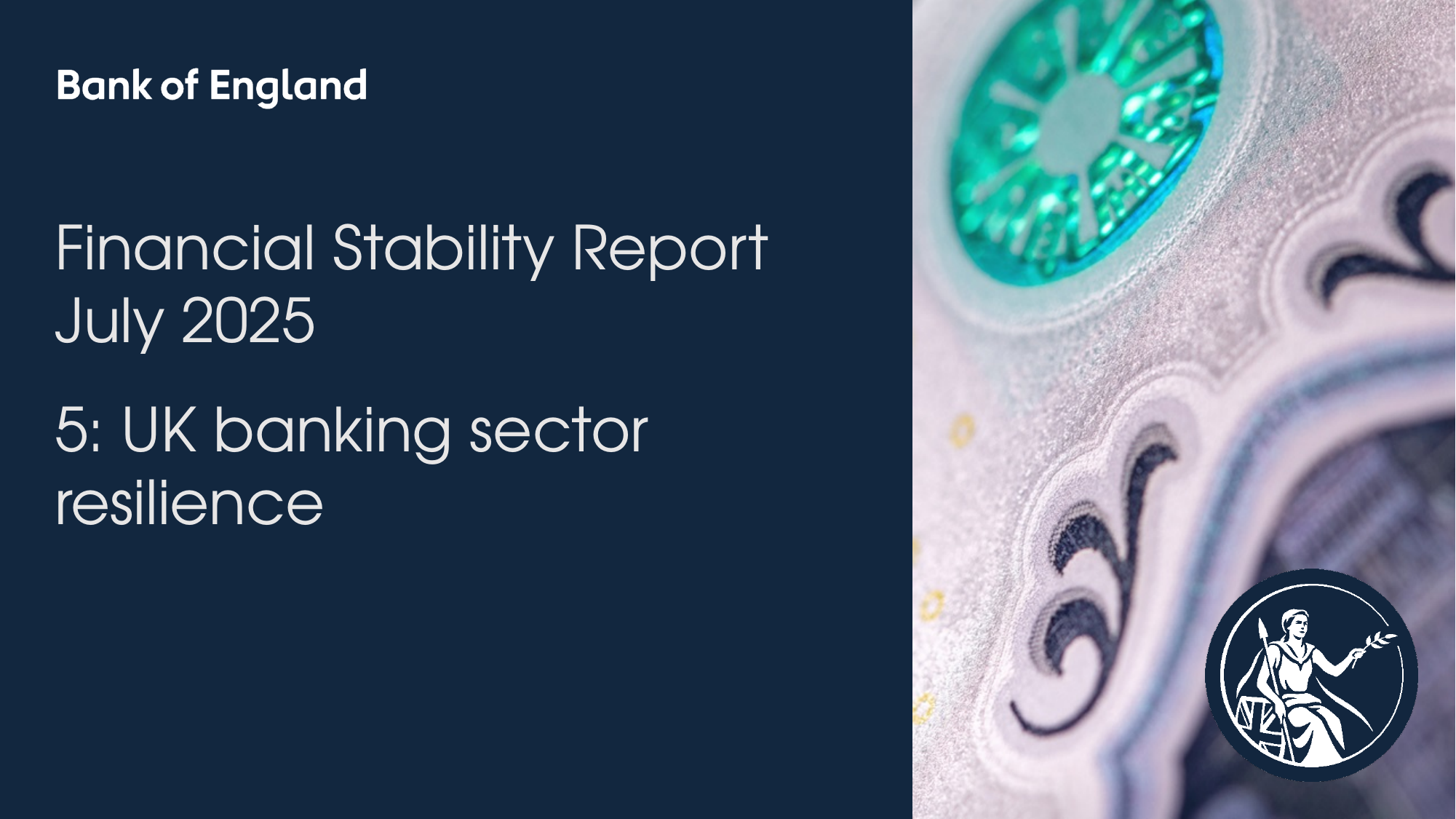

Financial Stability Report
July 2025ox
5: UK banking sector resilience